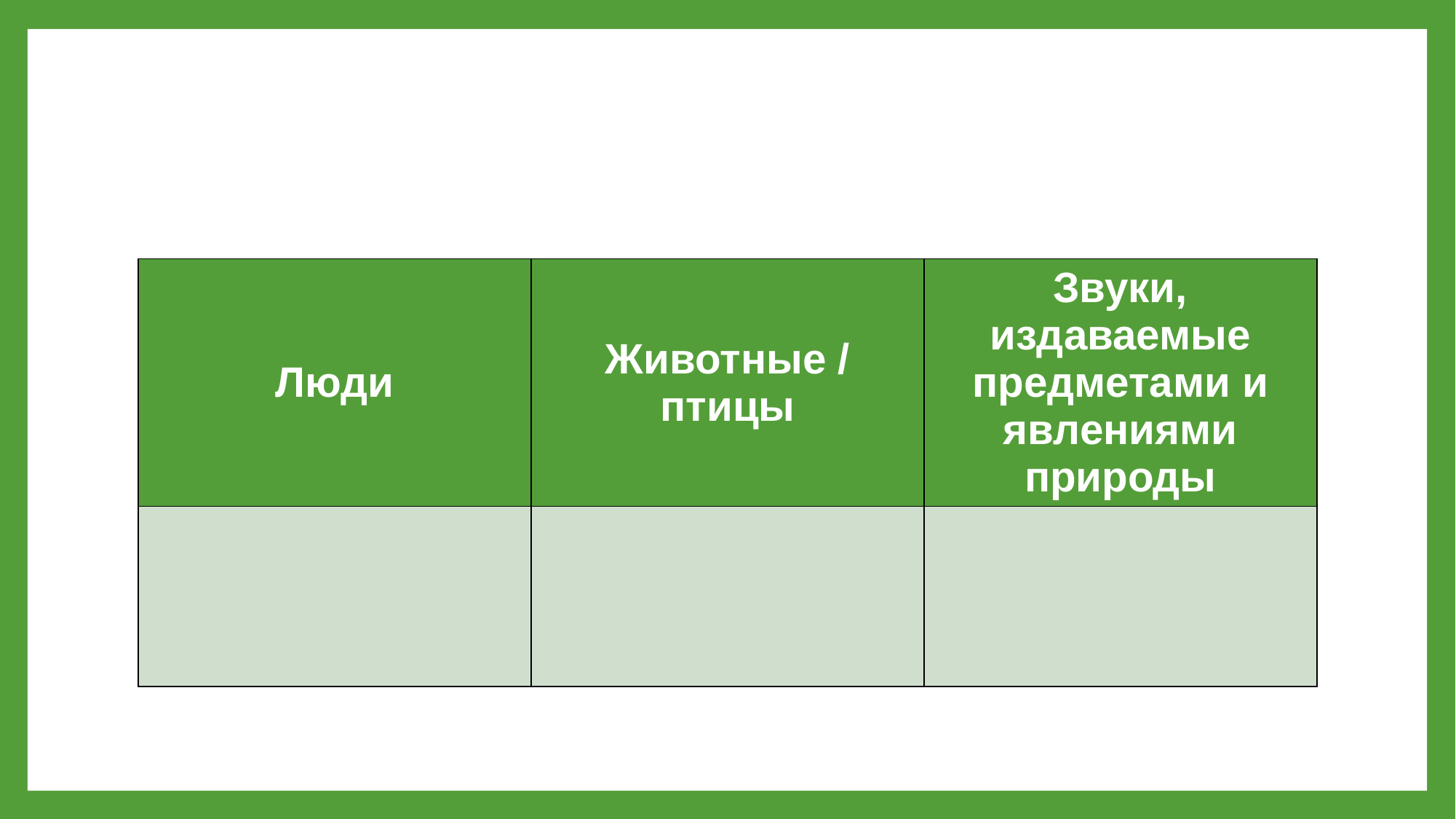

| Люди | Животные / птицы | Звуки, издаваемые предметами и явлениями природы |
| --- | --- | --- |
|  |  |  |